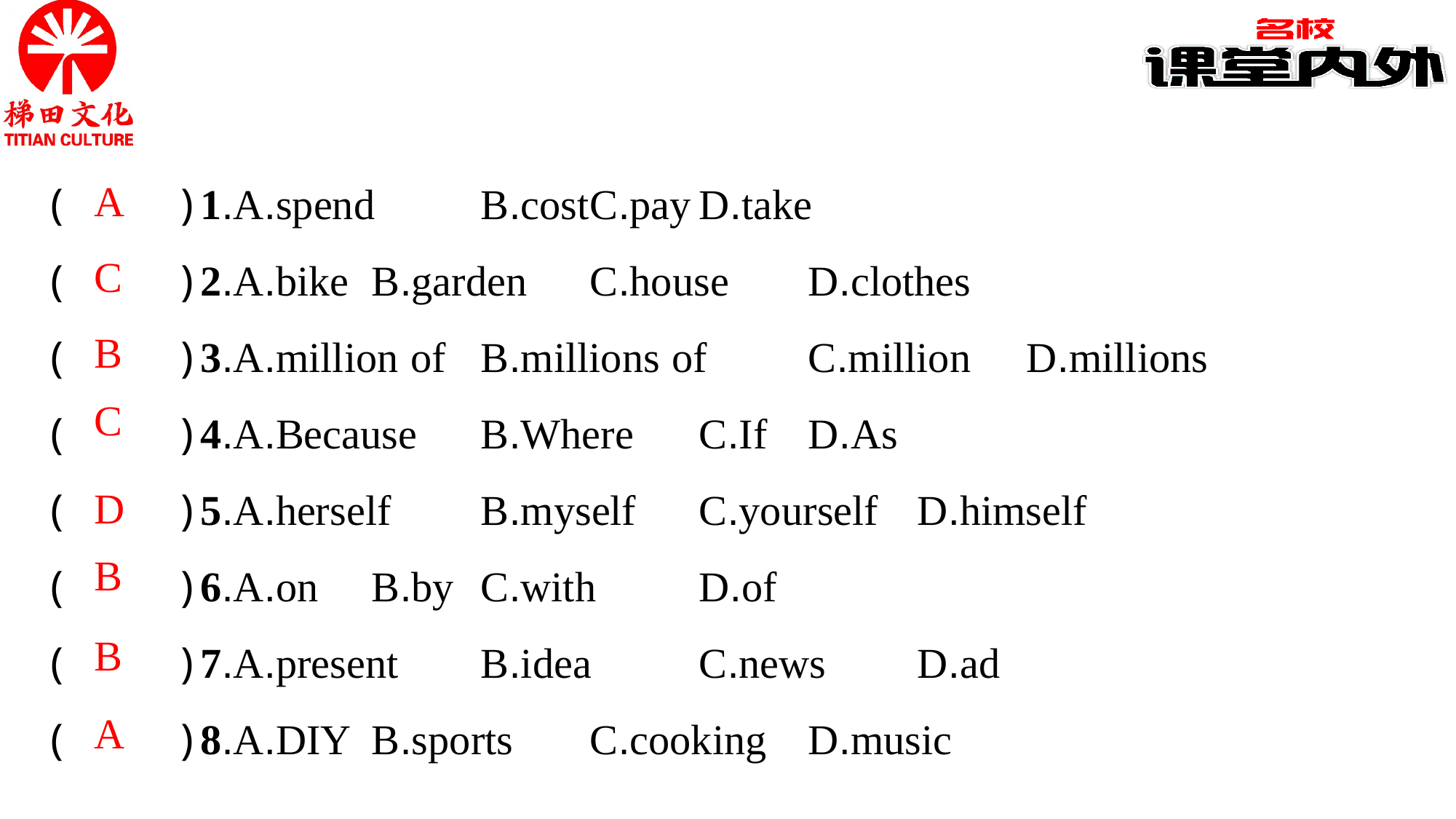

(　　)1.A.spend	B.cost	C.pay	D.take
(　　)2.A.bike	B.garden	C.house	D.clothes
(　　)3.A.million of	B.millions of	C.million	D.millions
(　　)4.A.Because	B.Where	C.If	D.As
(　　)5.A.herself	B.myself	C.yourself	D.himself
(　　)6.A.on	B.by	C.with	D.of
(　　)7.A.present	B.idea	C.news	D.ad
(　　)8.A.DIY	B.sports	C.cooking	D.music
A
C
B
C
D
B
B
A